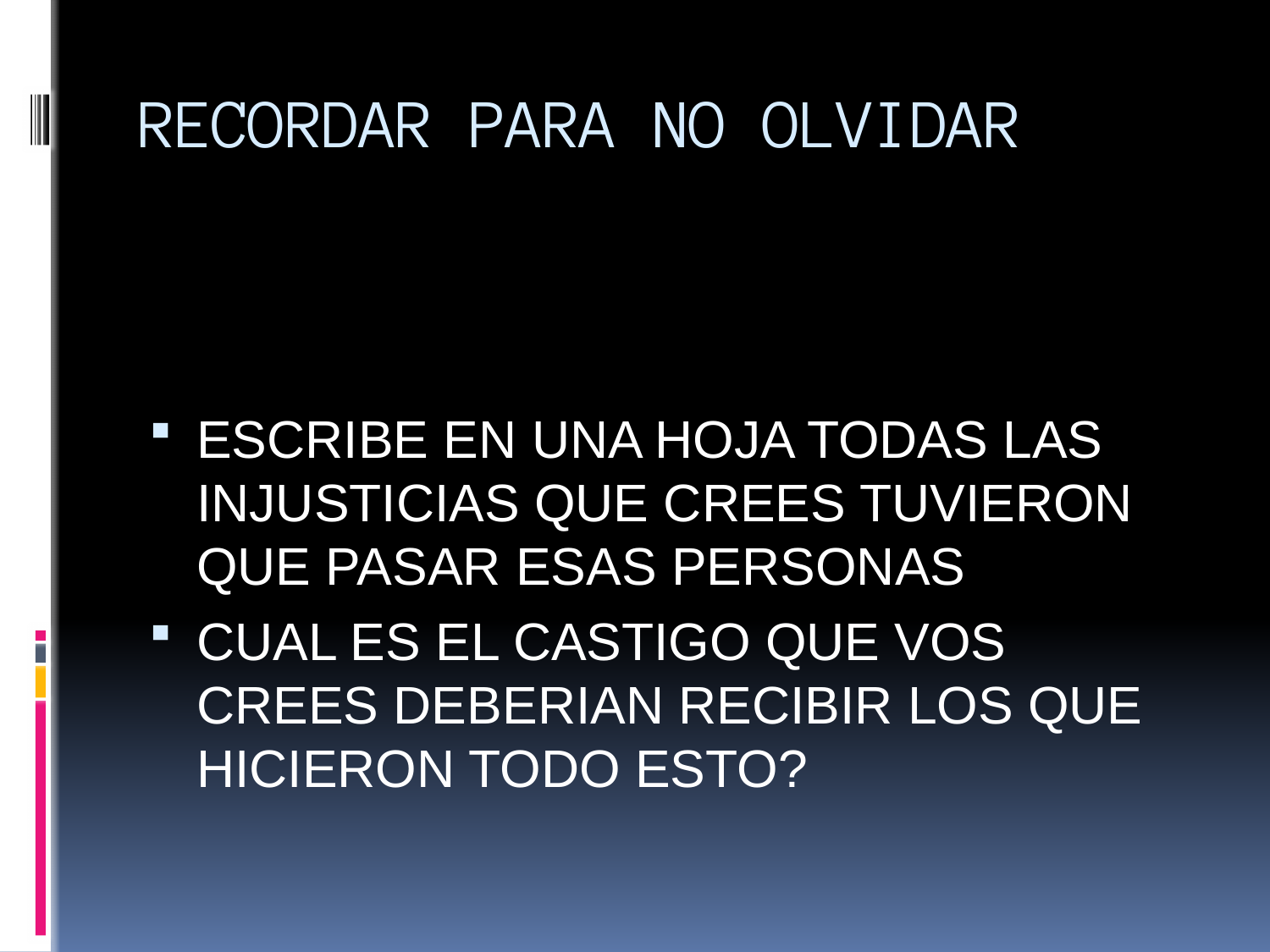

# RECORDAR PARA NO OLVIDAR

ESCRIBE EN UNA HOJA TODAS LAS INJUSTICIAS QUE CREES TUVIERON QUE PASAR ESAS PERSONAS
CUAL ES EL CASTIGO QUE VOS CREES DEBERIAN RECIBIR LOS QUE HICIERON TODO ESTO?